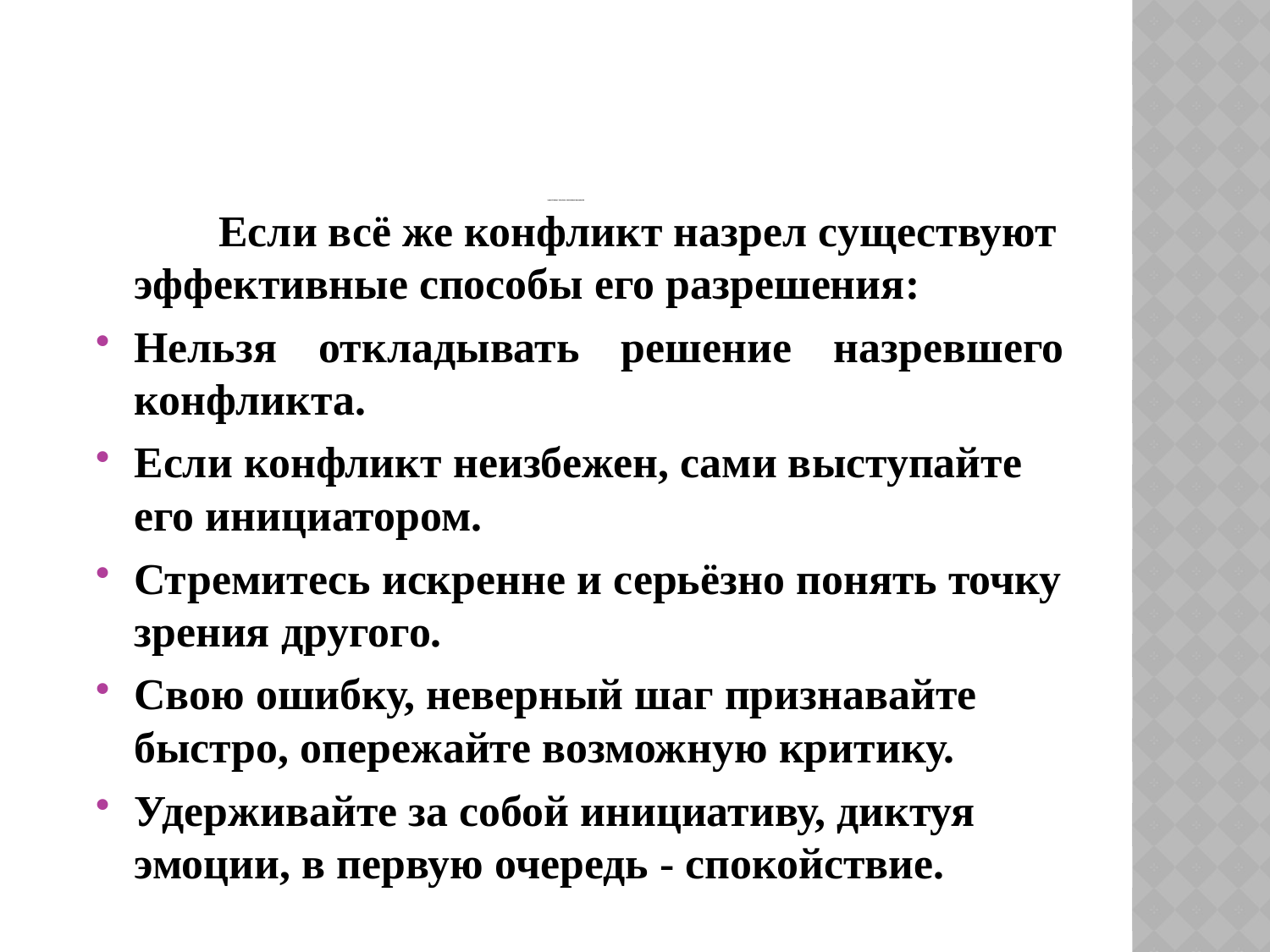

# Эффективные способы разрешения конфликта
           Если всё же конфликт назрел существуют эффективные способы его разрешения:
Нельзя откладывать решение назревшего конфликта.
Если конфликт неизбежен, сами выступайте его инициатором.
Стремитесь искренне и серьёзно понять точку зрения другого.
Свою ошибку, неверный шаг признавайте быстро, опережайте возможную критику.
Удерживайте за собой инициативу, диктуя эмоции, в первую очередь - спокойствие.